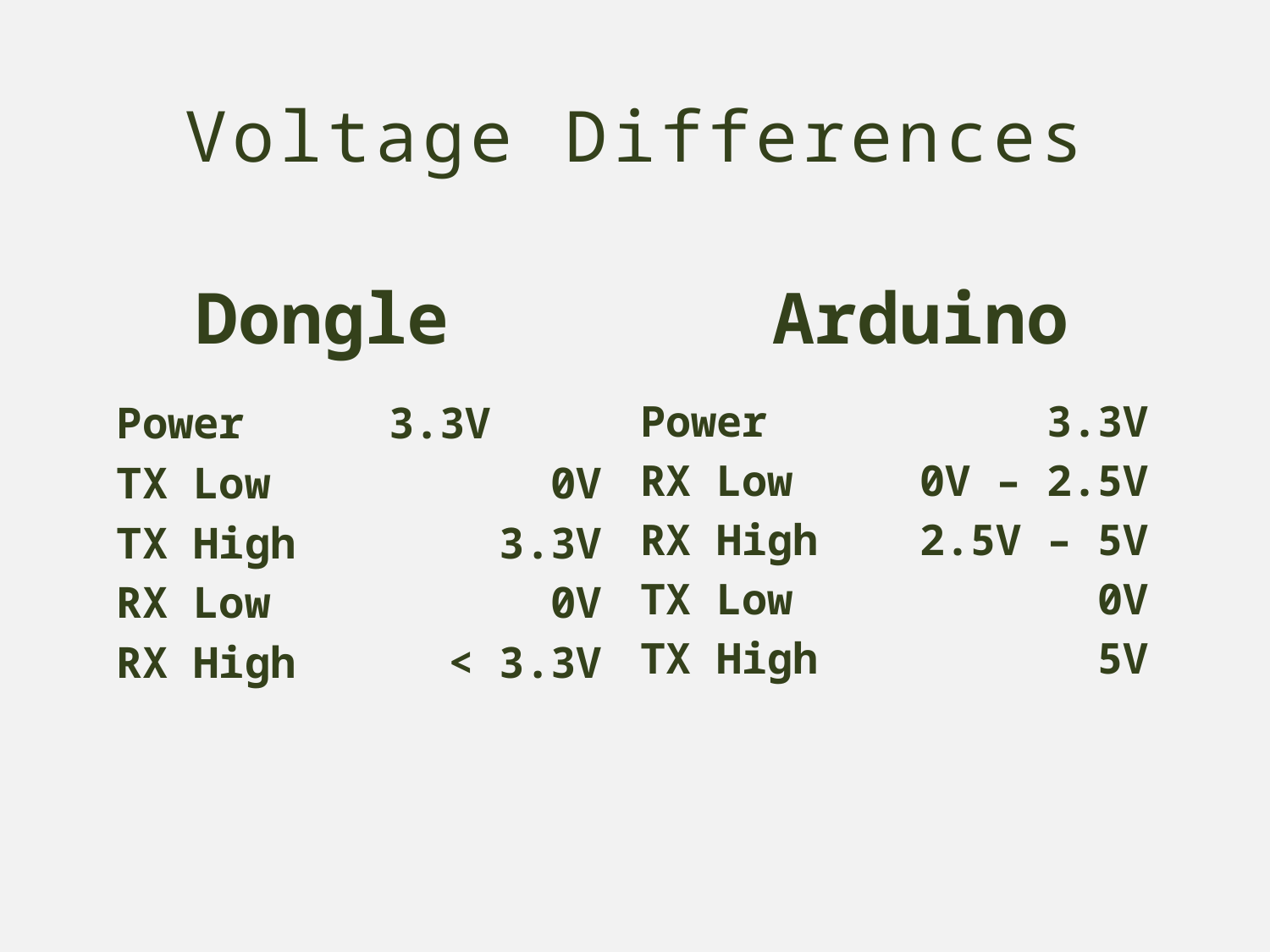

Voltage Differences
Dongle

Arduino
Power           3.3V
RX Low     0V – 2.5V
RX High    2.5V – 5V
TX Low            0V
TX High           5V
  Power 	    3.3V
  TX Low 	      0V
  TX High 	    3.3V
  RX Low 	      0V
  RX High 	  < 3.3V